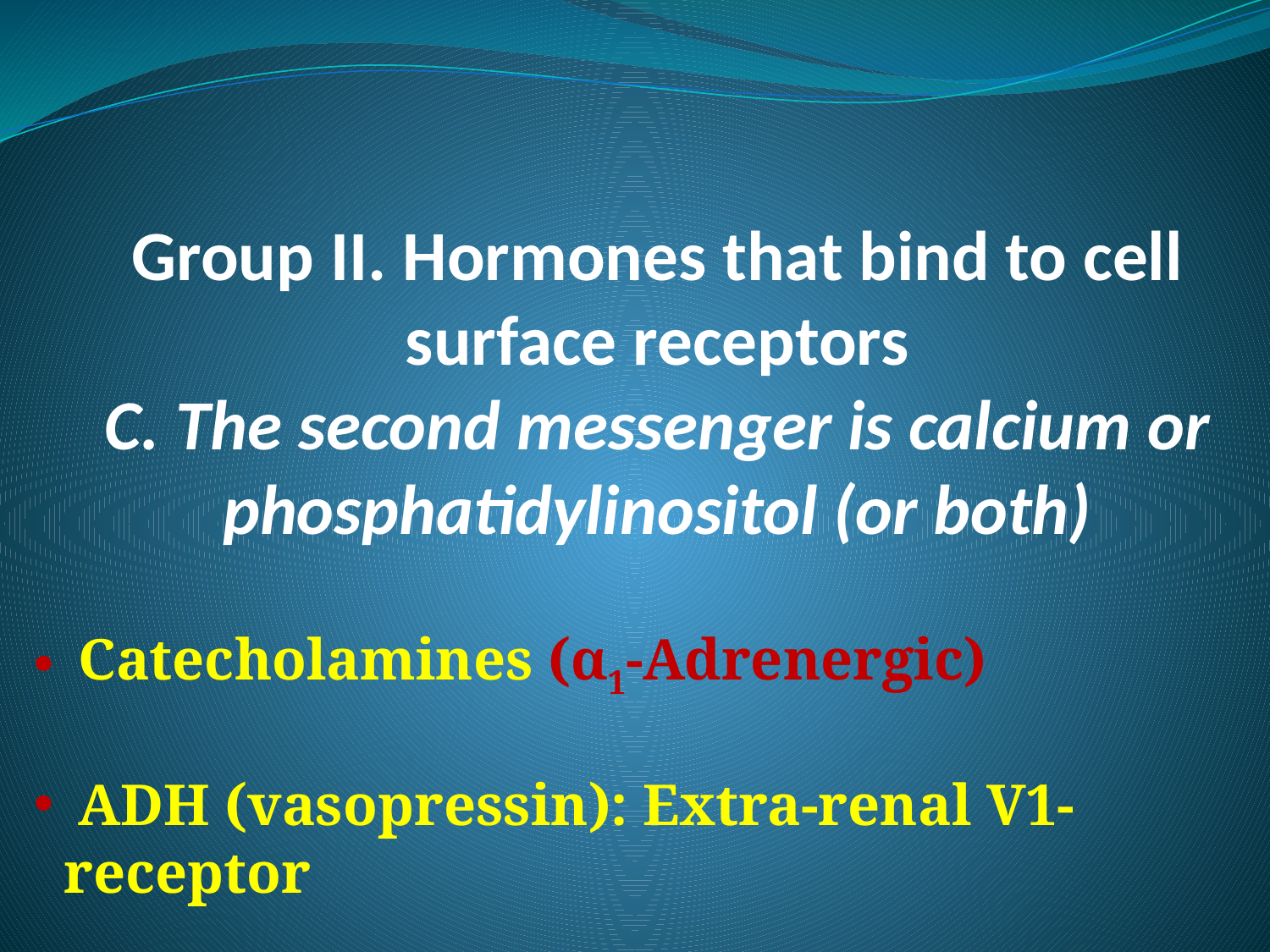

# Group II. Hormones that bind to cell surface receptors C. The second messenger is calcium or phosphatidylinositol (or both)
 Catecholamines (α1-Adrenergic)

 ADH (vasopressin): Extra-renal V1-receptor